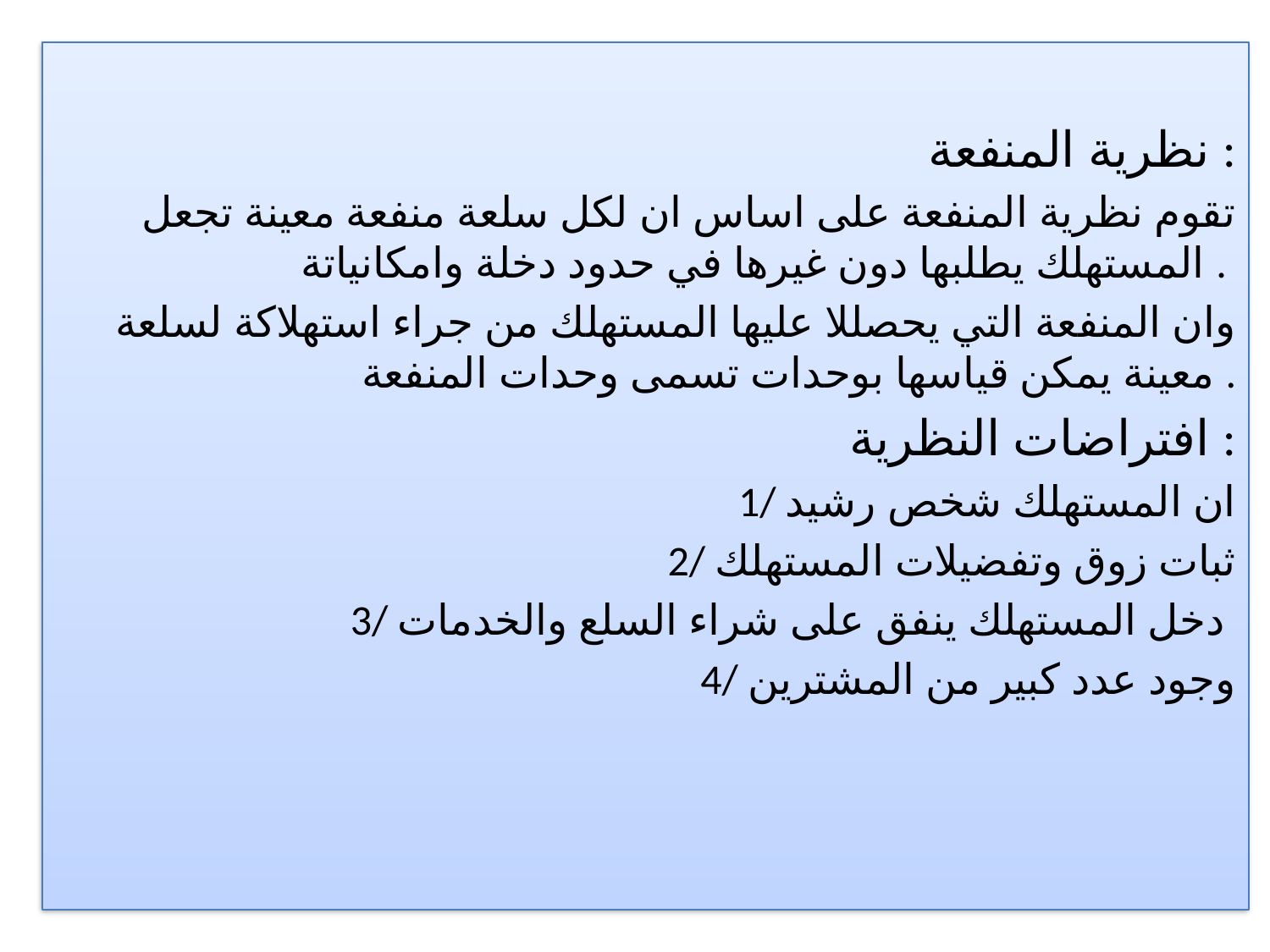

نظرية المنفعة :
تقوم نظرية المنفعة على اساس ان لكل سلعة منفعة معينة تجعل المستهلك يطلبها دون غيرها في حدود دخلة وامكانياتة .
وان المنفعة التي يحصللا عليها المستهلك من جراء استهلاكة لسلعة معينة يمكن قياسها بوحدات تسمى وحدات المنفعة .
افتراضات النظرية :
1/ ان المستهلك شخص رشيد
2/ ثبات زوق وتفضيلات المستهلك
3/ دخل المستهلك ينفق على شراء السلع والخدمات
4/ وجود عدد كبير من المشترين